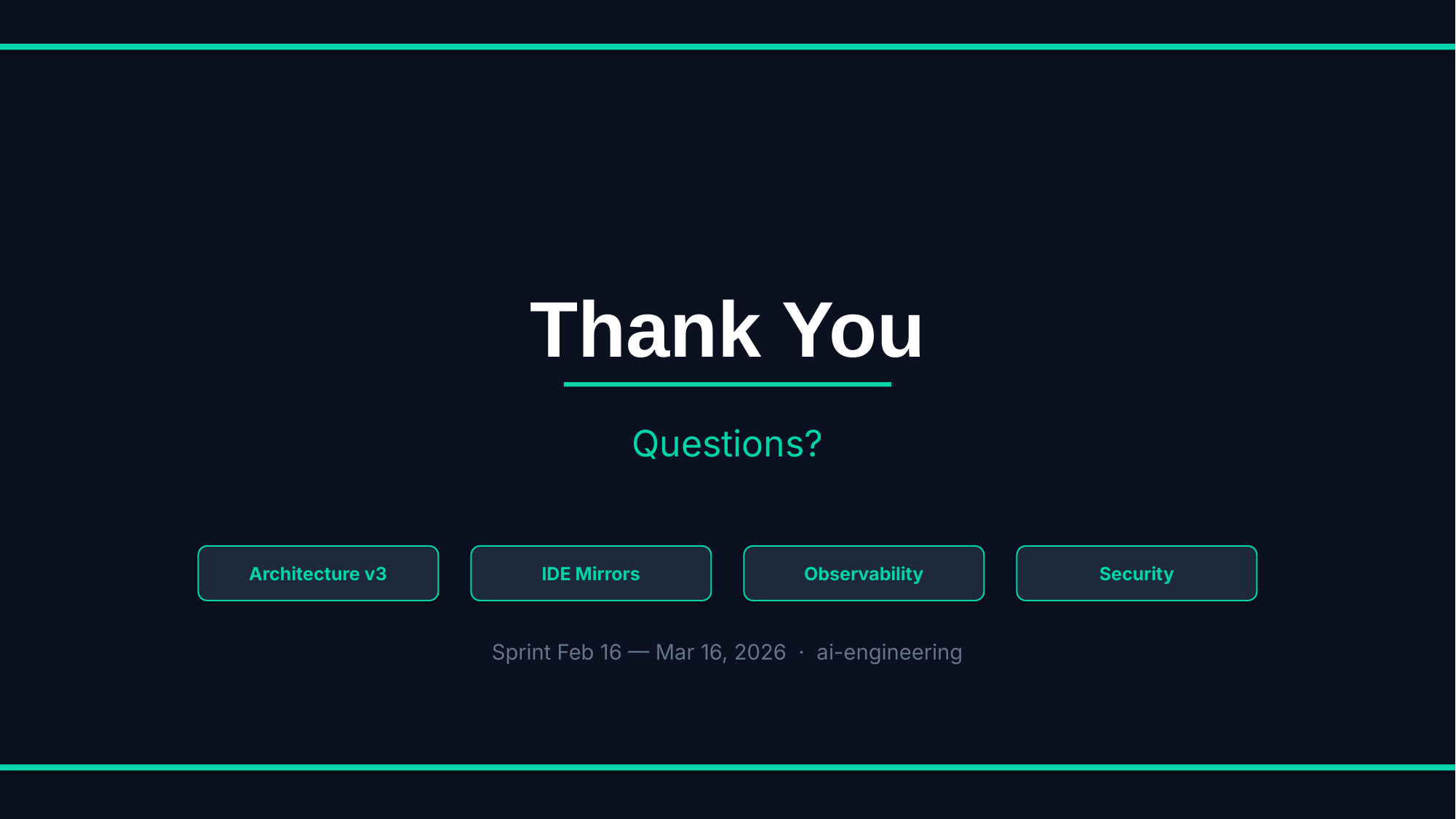

Thank You

Questions?

Architecture v3

IDE Mirrors

Observability

Security
Sprint Feb 16 — Mar 16, 2026  ·  ai-engineering